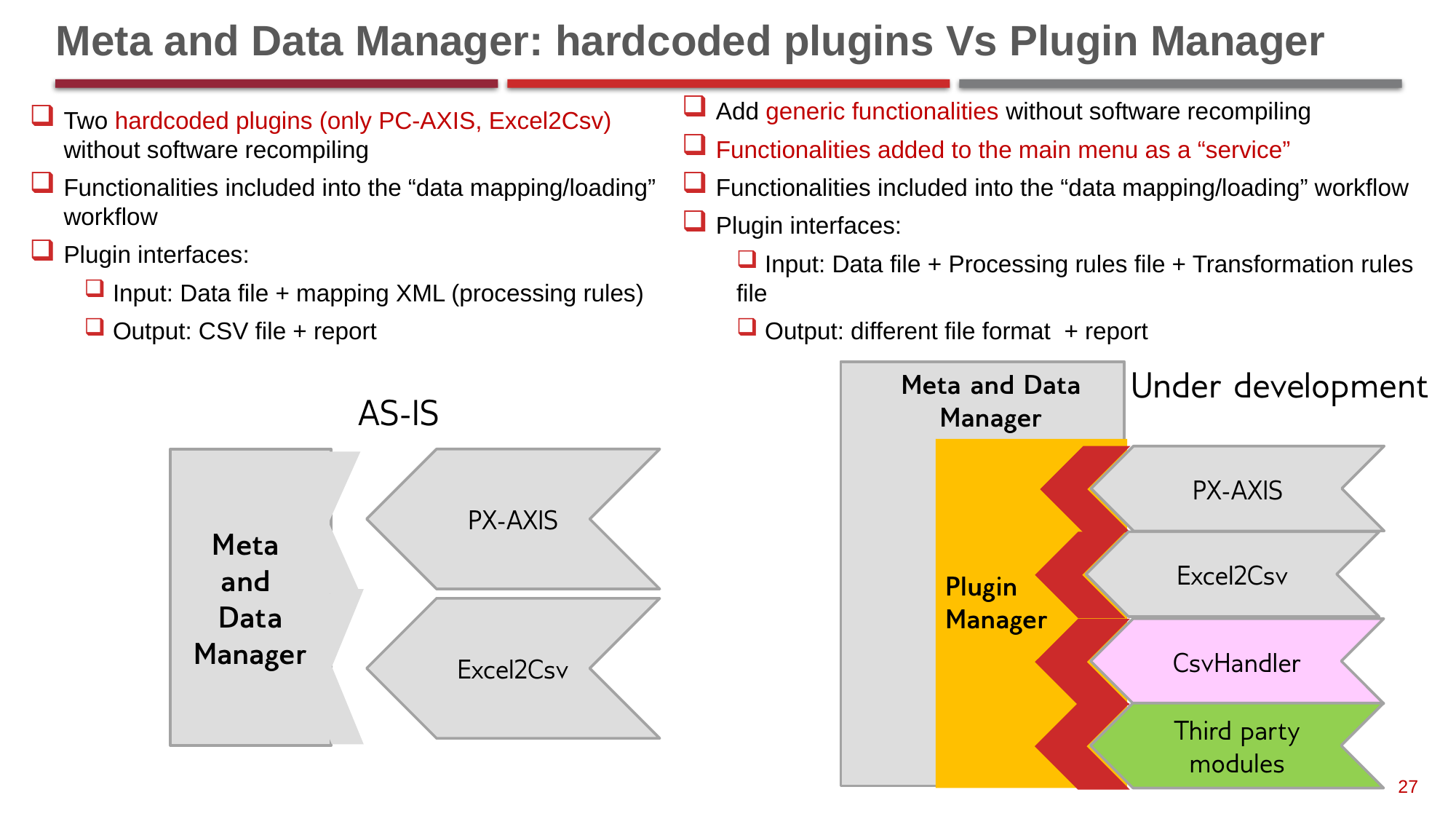

# Meta and Data Manager: hardcoded plugins Vs Plugin Manager
Add generic functionalities without software recompiling
Functionalities added to the main menu as a “service”
Functionalities included into the “data mapping/loading” workflow
Plugin interfaces:
 Input: Data file + Processing rules file + Transformation rules file
 Output: different file format  + report
Two hardcoded plugins (only PC-AXIS, Excel2Csv) without software recompiling
Functionalities included into the “data mapping/loading” workflow
Plugin interfaces:
 Input: Data file + mapping XML (processing rules)
 Output: CSV file + report

 Under development

Meta and Data
Manager
AS-IS

PX-AXIS
Meta
and
Data Manager
PX-AXIS

Excel2Csv
Plugin
Manager

Excel2Csv

CsvHandler

Third party modules
27